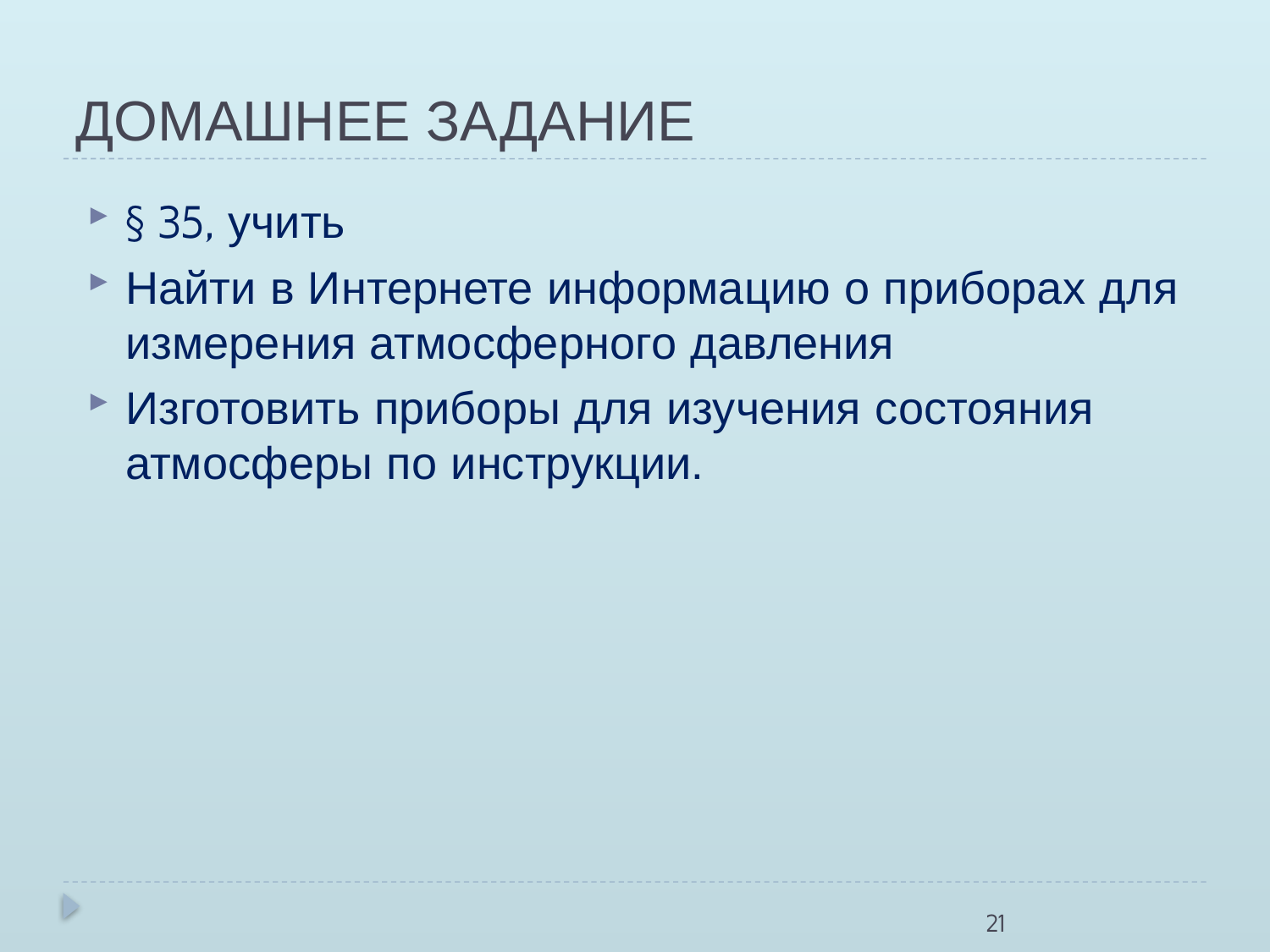

# ДОМАШНЕЕ ЗАДАНИЕ
§ 35, учить
Найти в Интернете информацию о приборах для измерения атмосферного давления
Изготовить приборы для изучения состояния атмосферы по инструкции.
21